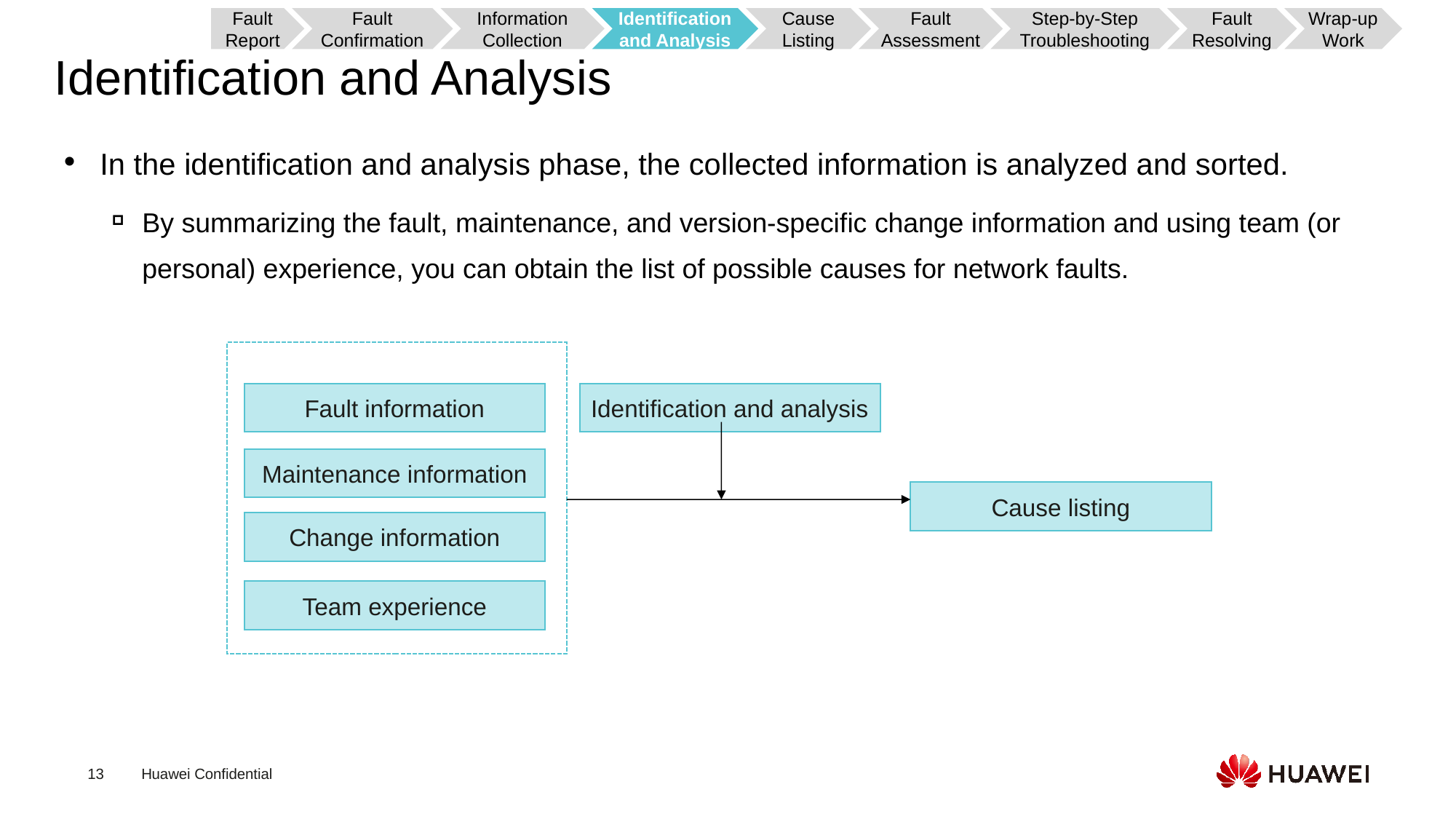

Fault Report
Fault Confirmation
Information Collection
Identification and Analysis
Cause Listing
Fault Assessment
Step-by-Step Troubleshooting
Fault Resolving
Wrap-up Work
# Identification and Analysis
In the identification and analysis phase, the collected information is analyzed and sorted.
By summarizing the fault, maintenance, and version-specific change information and using team (or personal) experience, you can obtain the list of possible causes for network faults.

Fault information
Identification and analysis

Maintenance information
Cause listing
Change information
Team experience